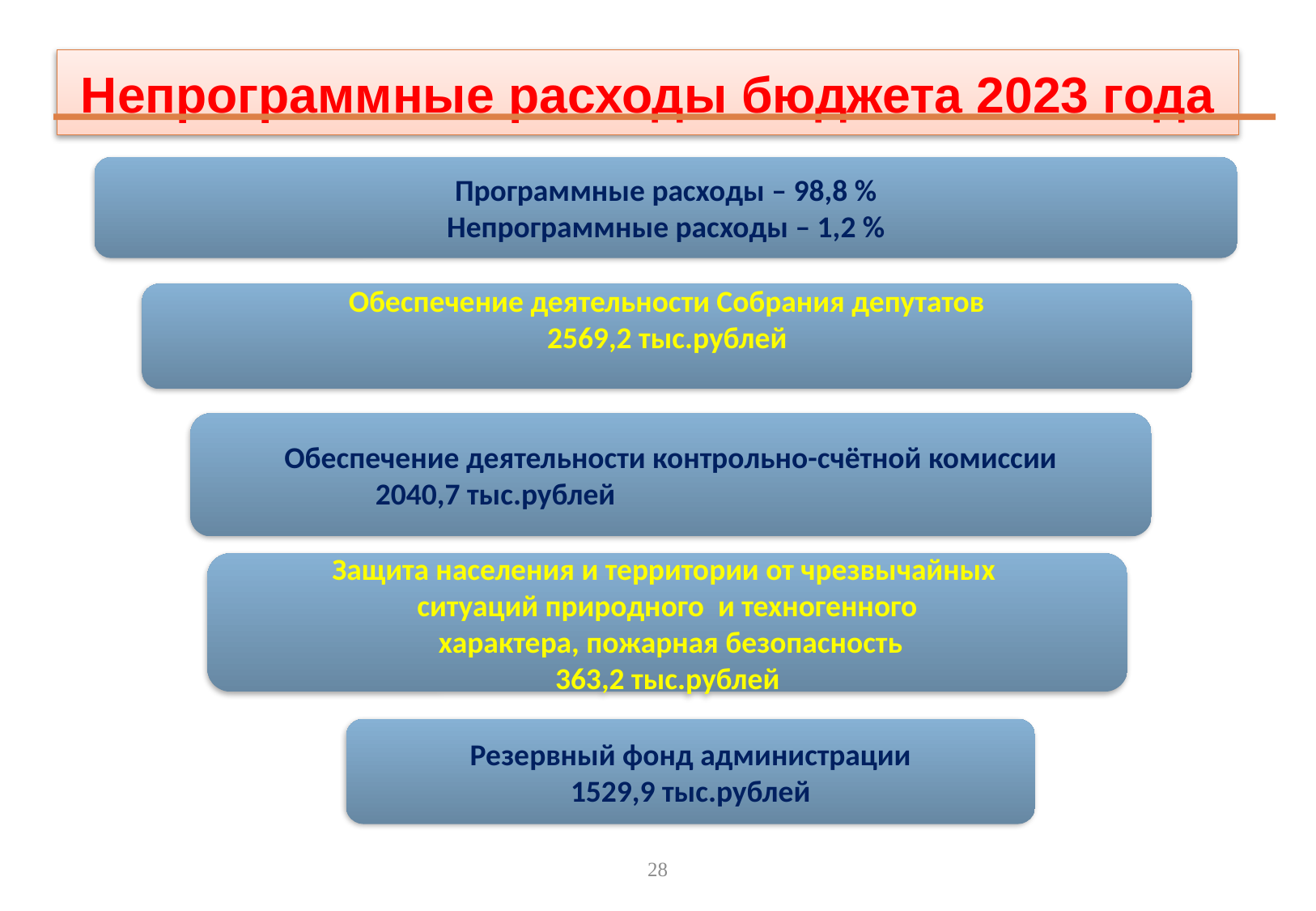

Непрограммные расходы бюджета 2023 года

Программные расходы – 98,8 %
Непрограммные расходы – 1,2 %

Обеспечение деятельности Собрания депутатов
2569,2 тыс.рублей

Обеспечение деятельности контрольно-счётной комиссии
2040,7 тыс.рублей
Защита населения и территории от чрезвычайных
ситуаций природного  и техногенного
 характера, пожарная безопасность
363,2 тыс.рублей
Резервный фонд администрации
1529,9 тыс.рублей

28